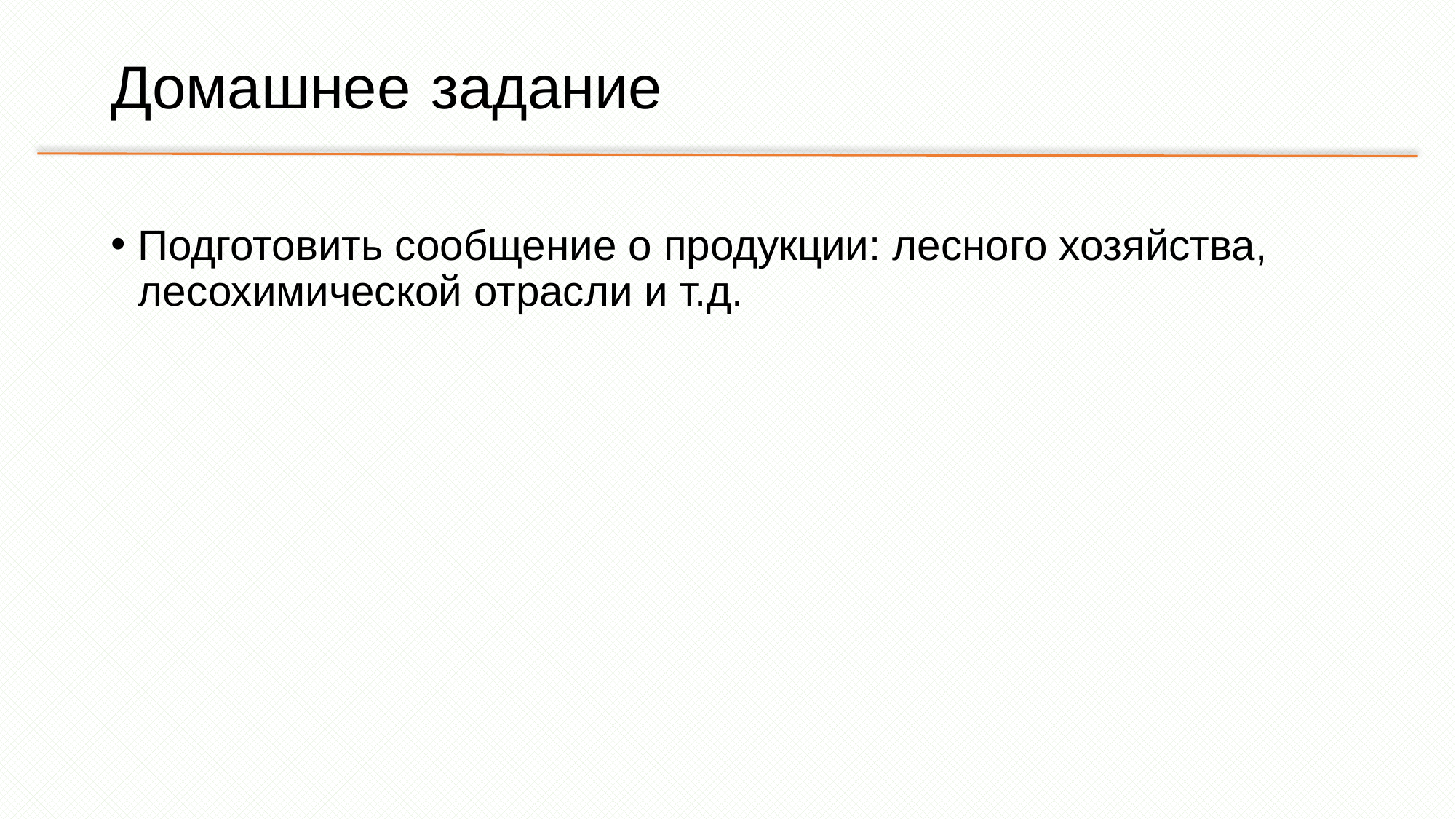

# Домашнее задание
Подготовить сообщение о продукции: лесного хозяйства, лесохимической отрасли и т.д.